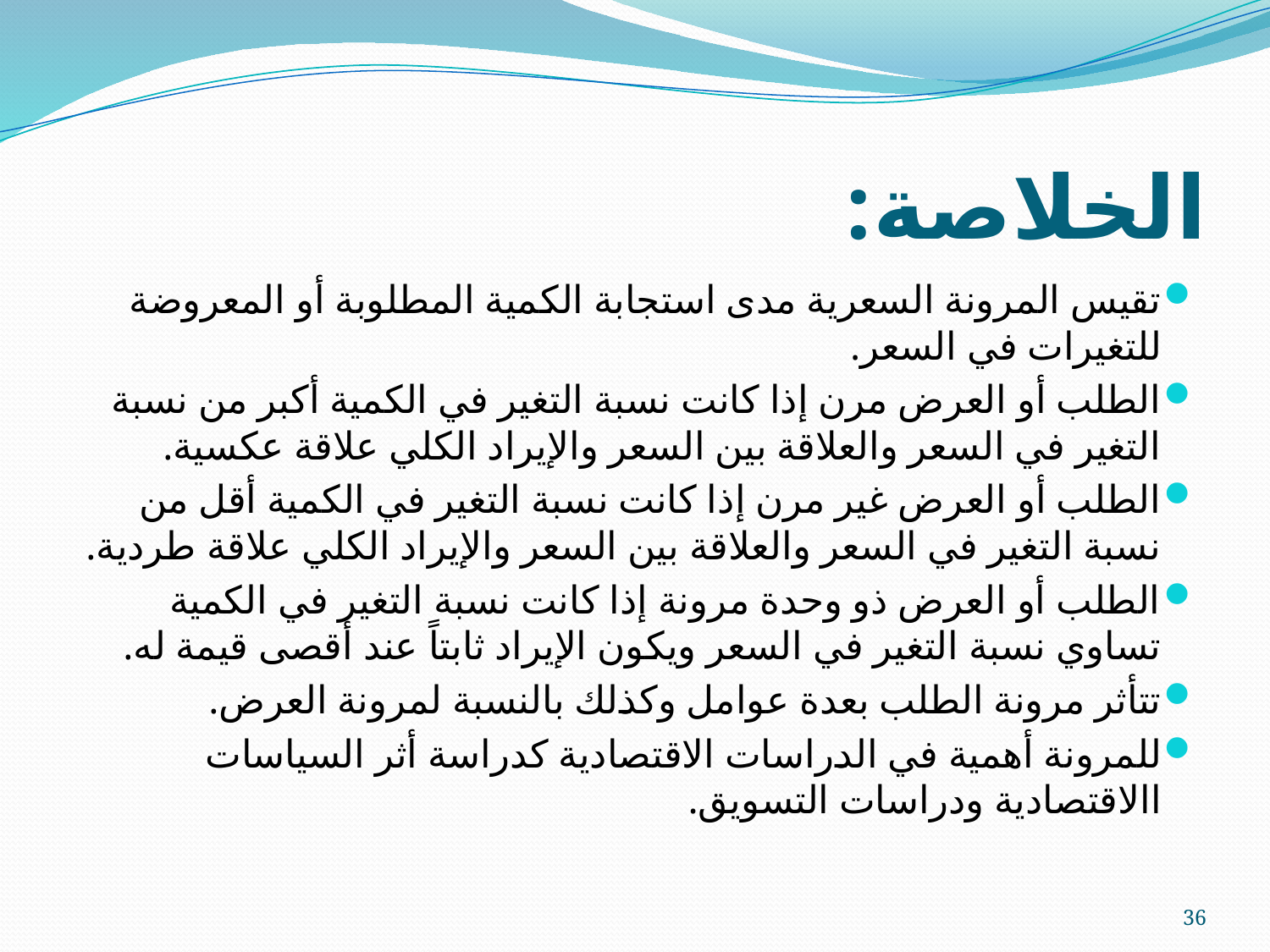

# الخلاصة:
تقيس المرونة السعرية مدى استجابة الكمية المطلوبة أو المعروضة للتغيرات في السعر.
الطلب أو العرض مرن إذا كانت نسبة التغير في الكمية أكبر من نسبة التغير في السعر والعلاقة بين السعر والإيراد الكلي علاقة عكسية.
الطلب أو العرض غير مرن إذا كانت نسبة التغير في الكمية أقل من نسبة التغير في السعر والعلاقة بين السعر والإيراد الكلي علاقة طردية.
الطلب أو العرض ذو وحدة مرونة إذا كانت نسبة التغير في الكمية تساوي نسبة التغير في السعر ويكون الإيراد ثابتاً عند أقصى قيمة له.
تتأثر مرونة الطلب بعدة عوامل وكذلك بالنسبة لمرونة العرض.
للمرونة أهمية في الدراسات الاقتصادية كدراسة أثر السياسات االاقتصادية ودراسات التسويق.

36